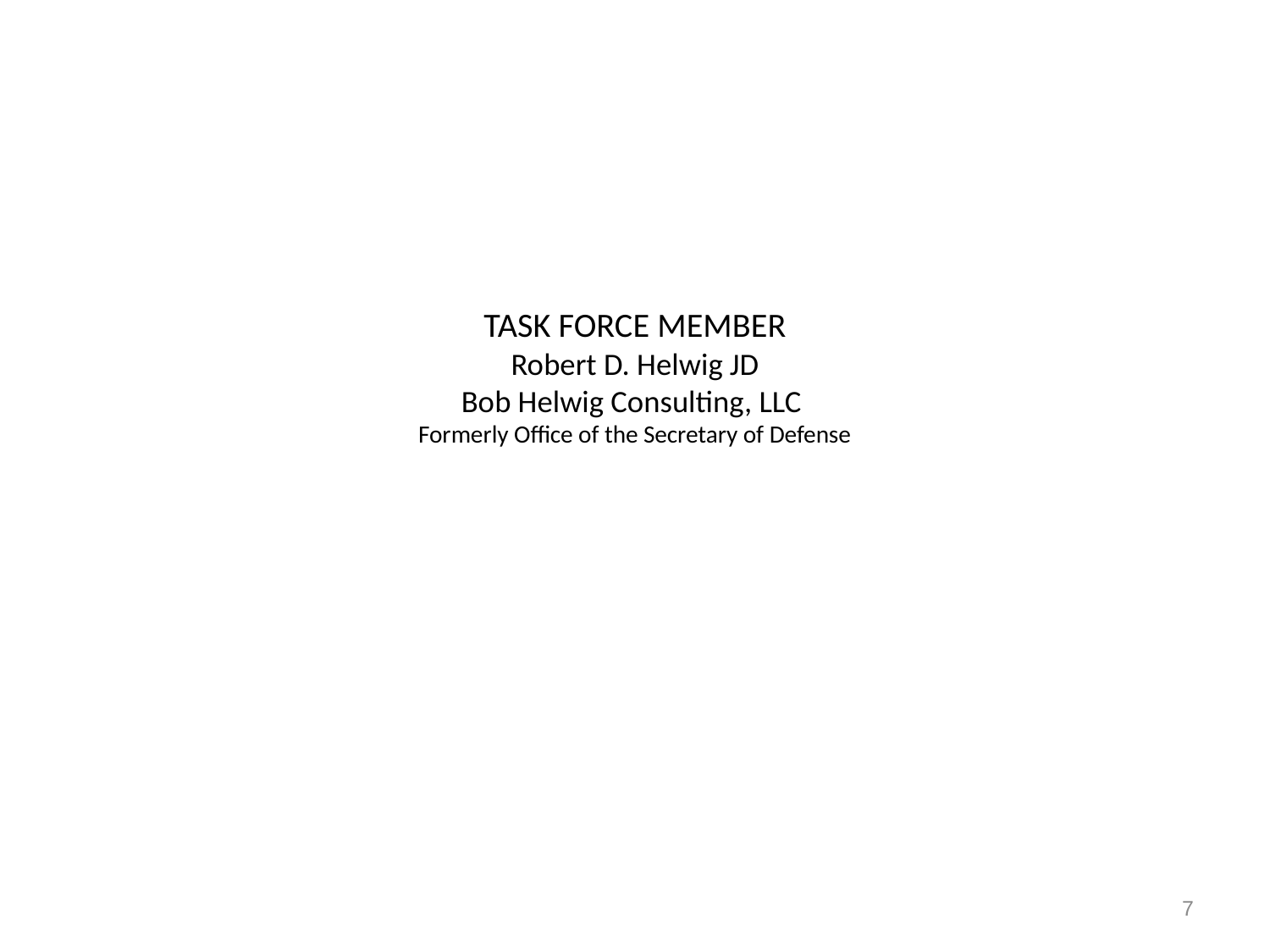

# TASK FORCE MEMBER Robert D. Helwig JD Bob Helwig Consulting, LLC Formerly Office of the Secretary of Defense
7